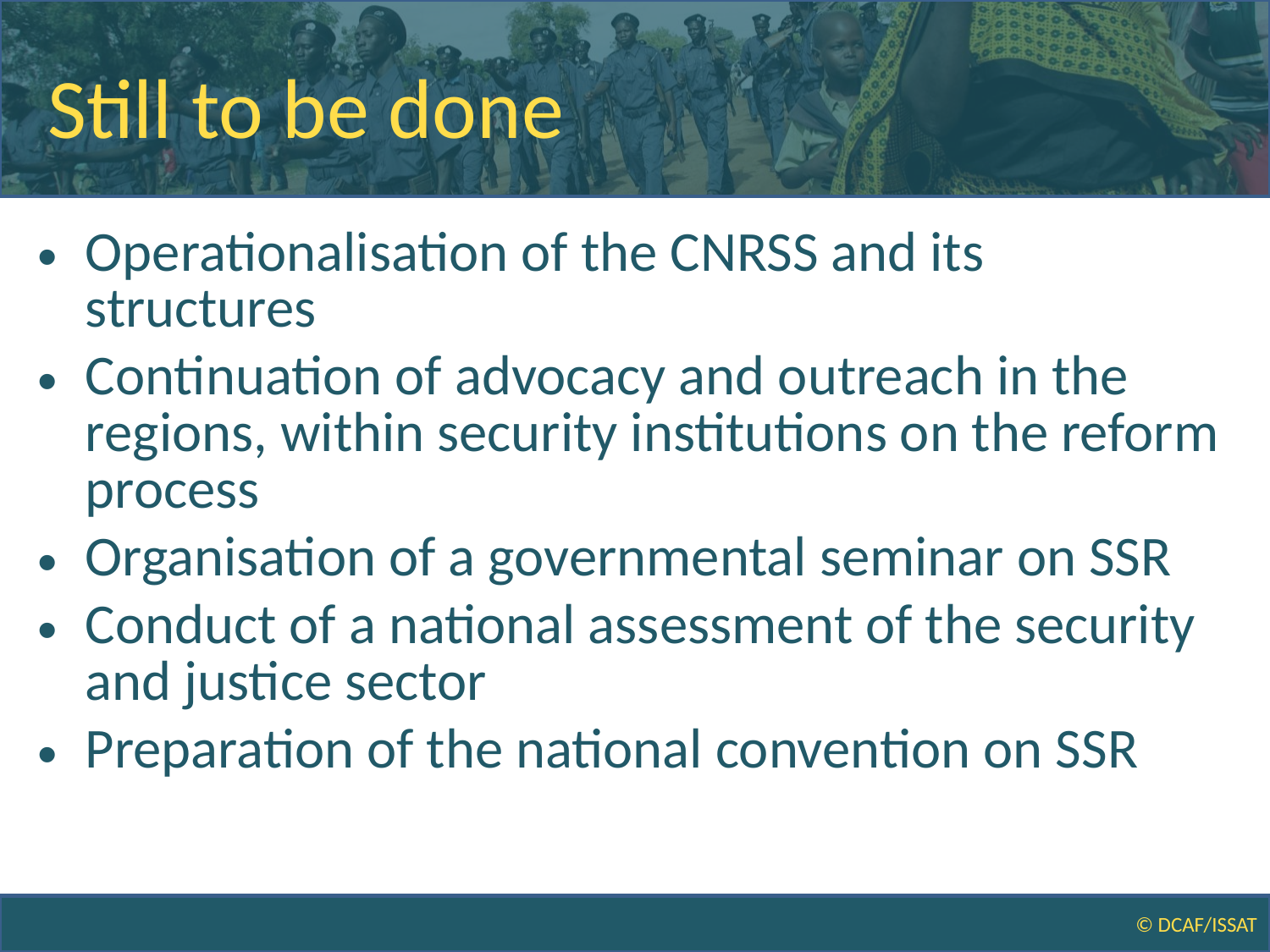

# Still to be done
Operationalisation of the CNRSS and its structures
Continuation of advocacy and outreach in the regions, within security institutions on the reform process
Organisation of a governmental seminar on SSR
Conduct of a national assessment of the security and justice sector
Preparation of the national convention on SSR